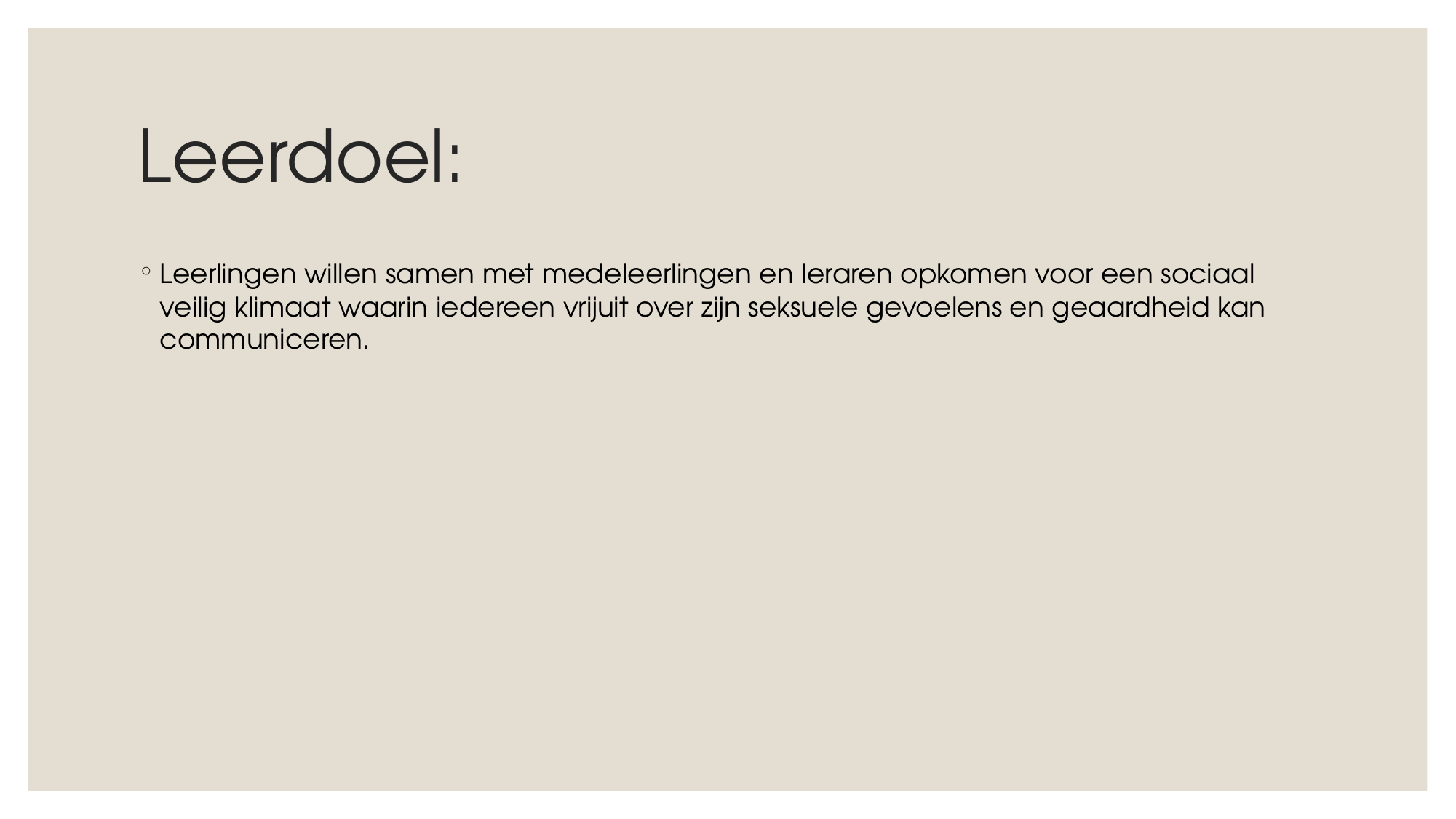

# Leerdoel:
Leerlingen willen samen met medeleerlingen en leraren opkomen voor een sociaal veilig klimaat waarin iedereen vrijuit over zijn seksuele gevoelens en geaardheid kan communiceren.